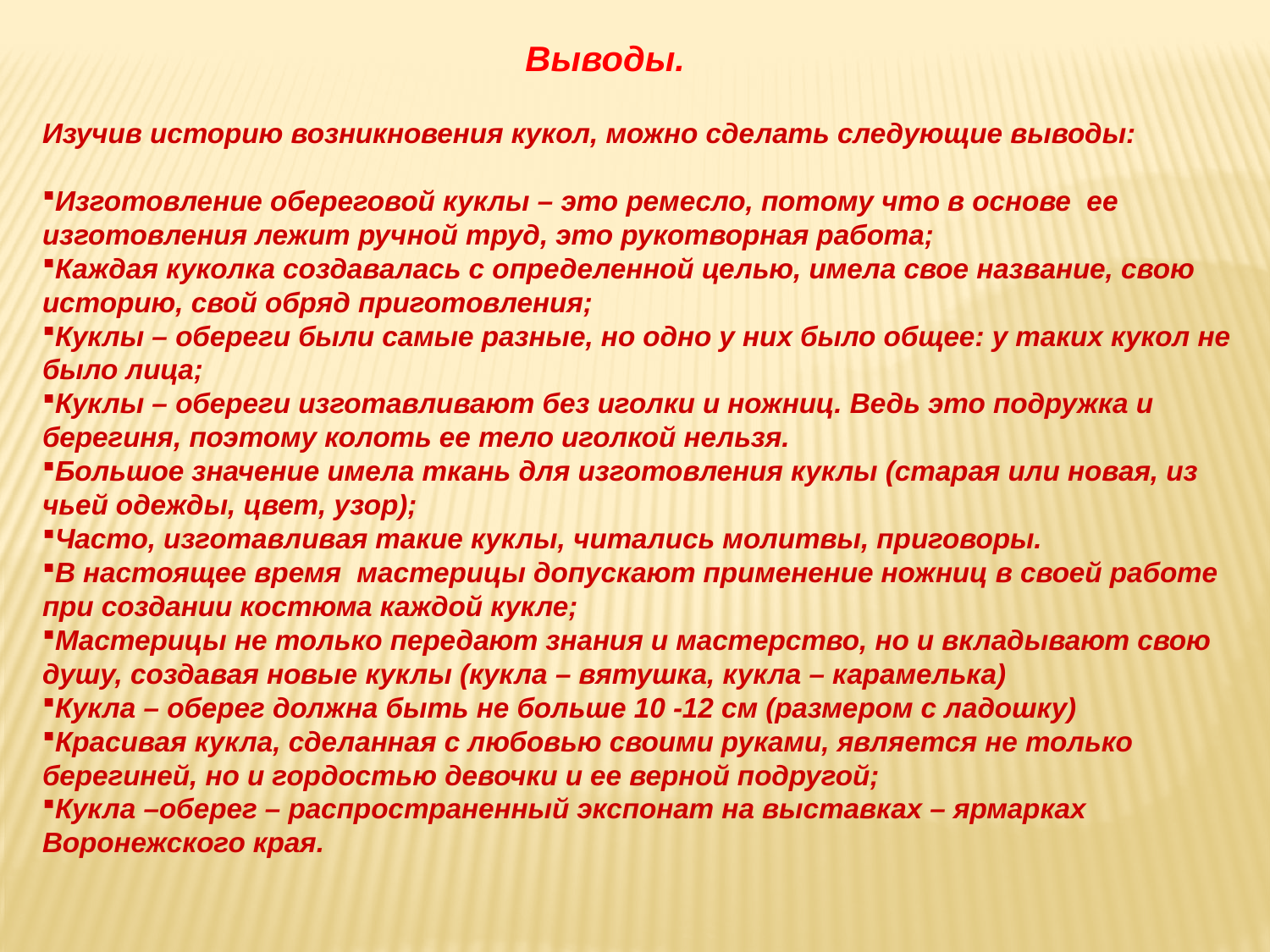

Выводы.
Изучив историю возникновения кукол, можно сделать следующие выводы:

Изготовление обереговой куклы – это ремесло, потому что в основе  ее изготовления лежит ручной труд, это рукотворная работа;
Каждая куколка создавалась с определенной целью, имела свое название, свою историю, свой обряд приготовления;
Куклы – обереги были самые разные, но одно у них было общее: у таких кукол не было лица;
Куклы – обереги изготавливают без иголки и ножниц. Ведь это подружка и берегиня, поэтому колоть ее тело иголкой нельзя.
Большое значение имела ткань для изготовления куклы (старая или новая, из чьей одежды, цвет, узор);
Часто, изготавливая такие куклы, читались молитвы, приговоры.
В настоящее время  мастерицы допускают применение ножниц в своей работе при создании костюма каждой кукле;
Мастерицы не только передают знания и мастерство, но и вкладывают свою душу, создавая новые куклы (кукла – вятушка, кукла – карамелька)
Кукла – оберег должна быть не больше 10 -12 см (размером с ладошку)
Красивая кукла, сделанная с любовью своими руками, является не только берегиней, но и гордостью девочки и ее верной подругой;
Кукла –оберег – распространенный экспонат на выставках – ярмарках Воронежского края.